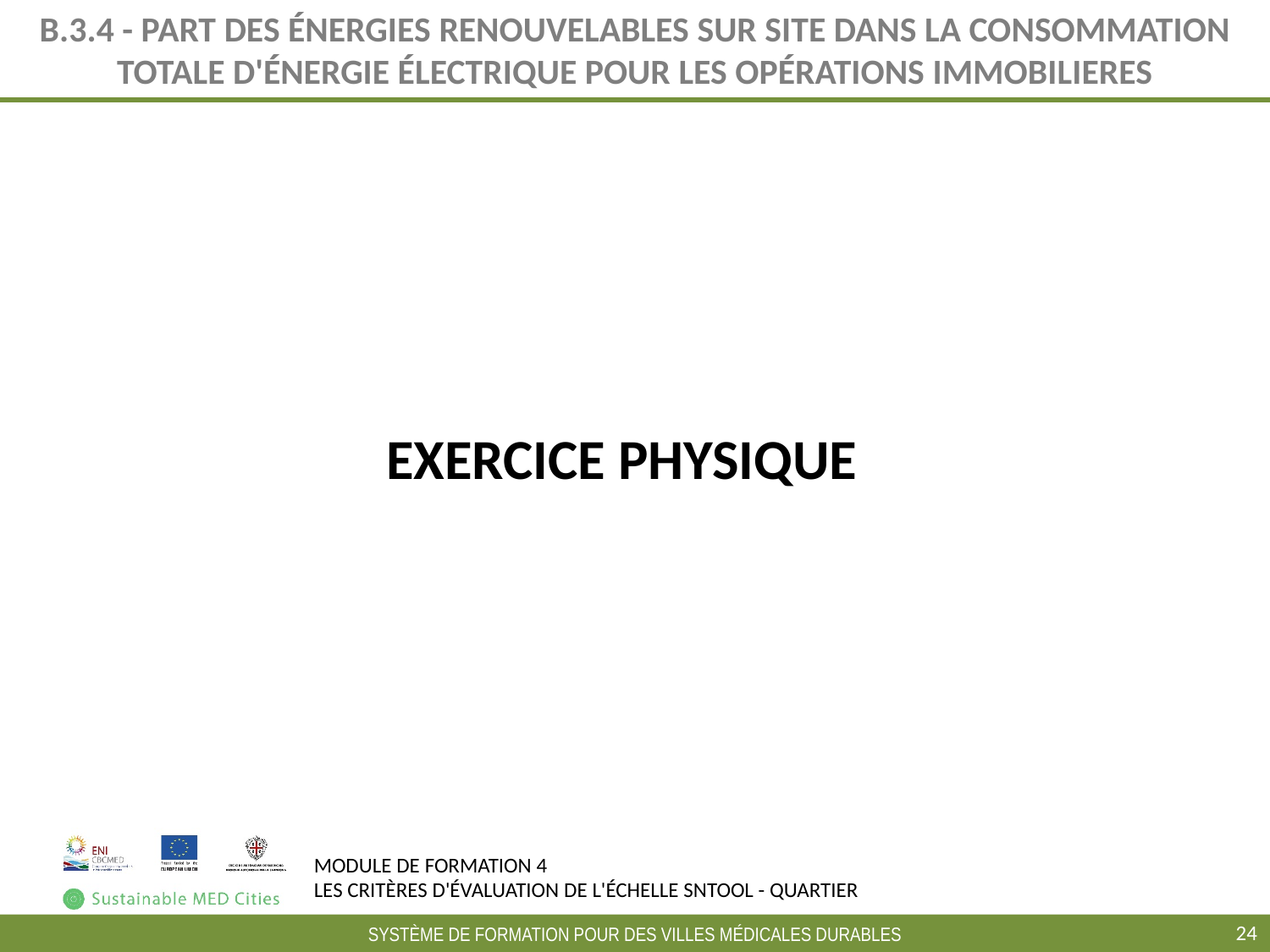

# B.3.4 - PART DES ÉNERGIES RENOUVELABLES SUR SITE DANS LA CONSOMMATION TOTALE D'ÉNERGIE ÉLECTRIQUE POUR LES OPÉRATIONS IMMOBILIERES

EXERCICE PHYSIQUE
24